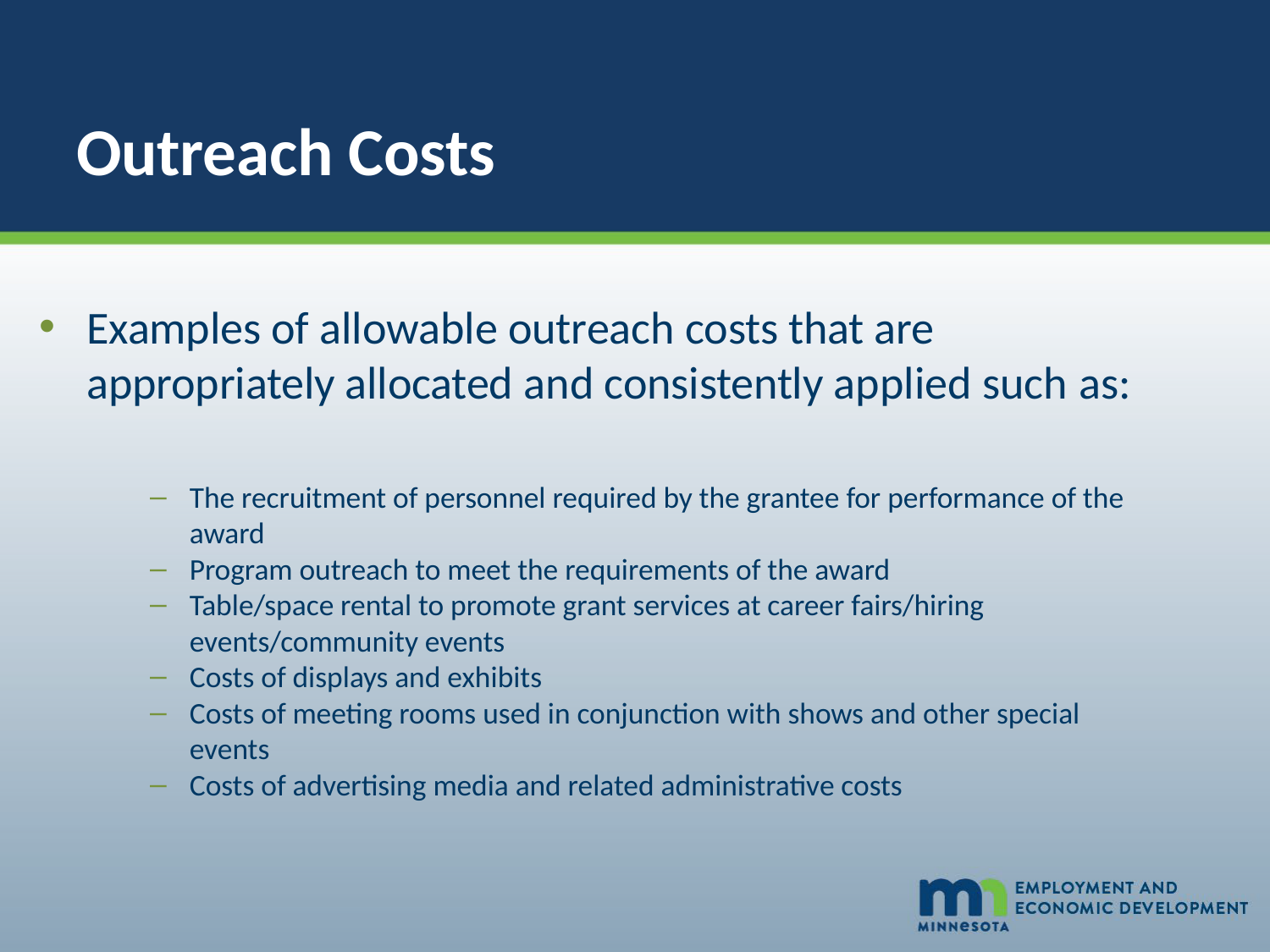

# Outreach Costs
Examples of allowable outreach costs that are  appropriately allocated and consistently applied such as:
The recruitment of personnel required by the grantee for performance of the  award
Program outreach to meet the requirements of the award
Table/space rental to promote grant services at career fairs/hiring  events/community events
Costs of displays and exhibits
Costs of meeting rooms used in conjunction with shows and other special  events
Costs of advertising media and related administrative costs